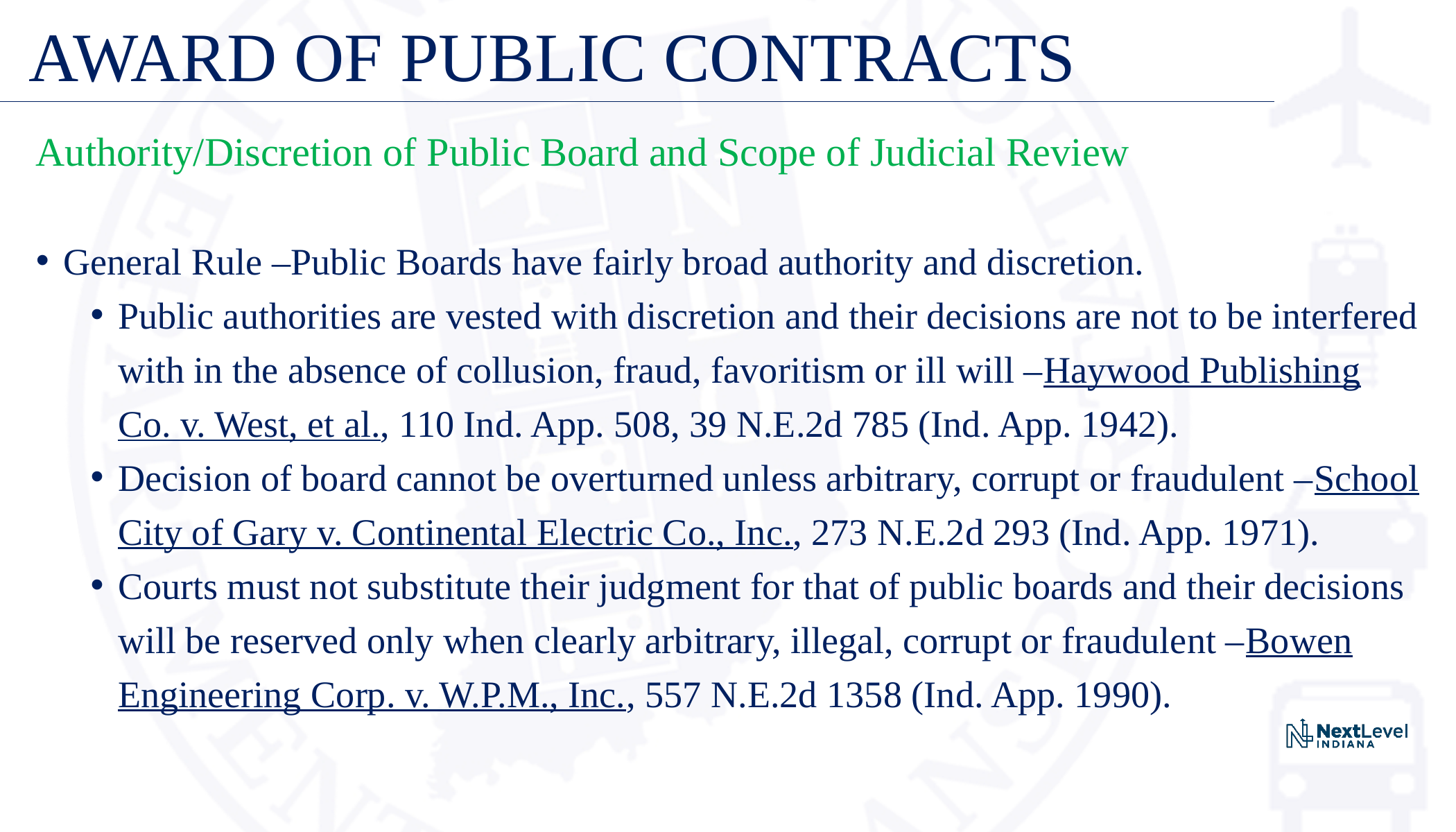

# AWARD OF PUBLIC CONTRACTS
Authority/Discretion of Public Board and Scope of Judicial Review

General Rule –Public Boards have fairly broad authority and discretion.
Public authorities are vested with discretion and their decisions are not to be interfered with in the absence of collusion, fraud, favoritism or ill will –Haywood Publishing Co. v. West, et al., 110 Ind. App. 508, 39 N.E.2d 785 (Ind. App. 1942).
Decision of board cannot be overturned unless arbitrary, corrupt or fraudulent –School City of Gary v. Continental Electric Co., Inc., 273 N.E.2d 293 (Ind. App. 1971).
Courts must not substitute their judgment for that of public boards and their decisions will be reserved only when clearly arbitrary, illegal, corrupt or fraudulent –Bowen Engineering Corp. v. W.P.M., Inc., 557 N.E.2d 1358 (Ind. App. 1990).